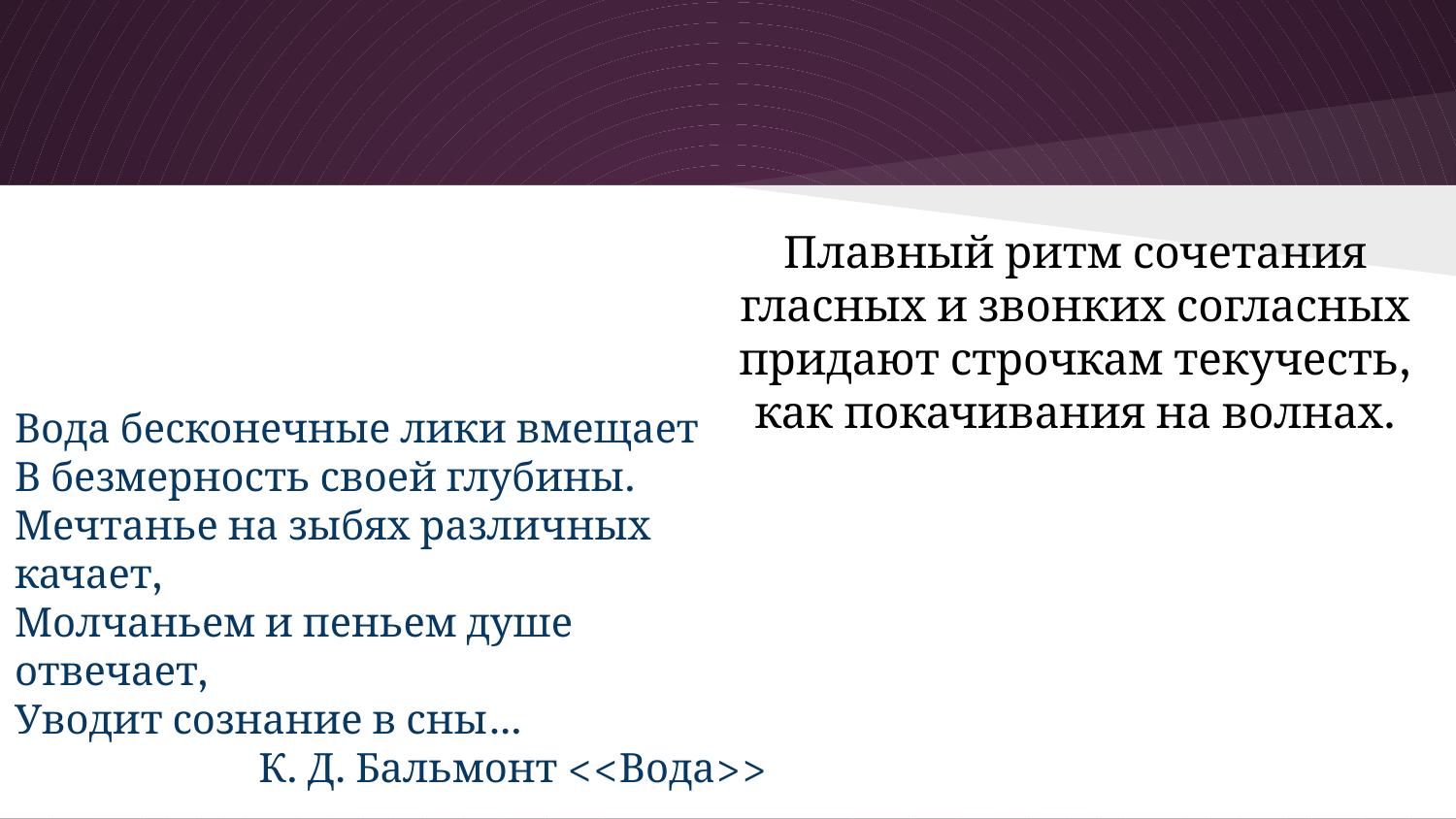

#
Плавный ритм сочетания гласных и звонких согласных придают строчкам текучесть, как покачивания на волнах.
Вода бесконечные лики вмещает
В безмерность своей глубины.
Мечтанье на зыбях различных качает,
Молчаньем и пеньем душе отвечает,
Уводит сознание в сны…
К. Д. Бальмонт <<Вода>>